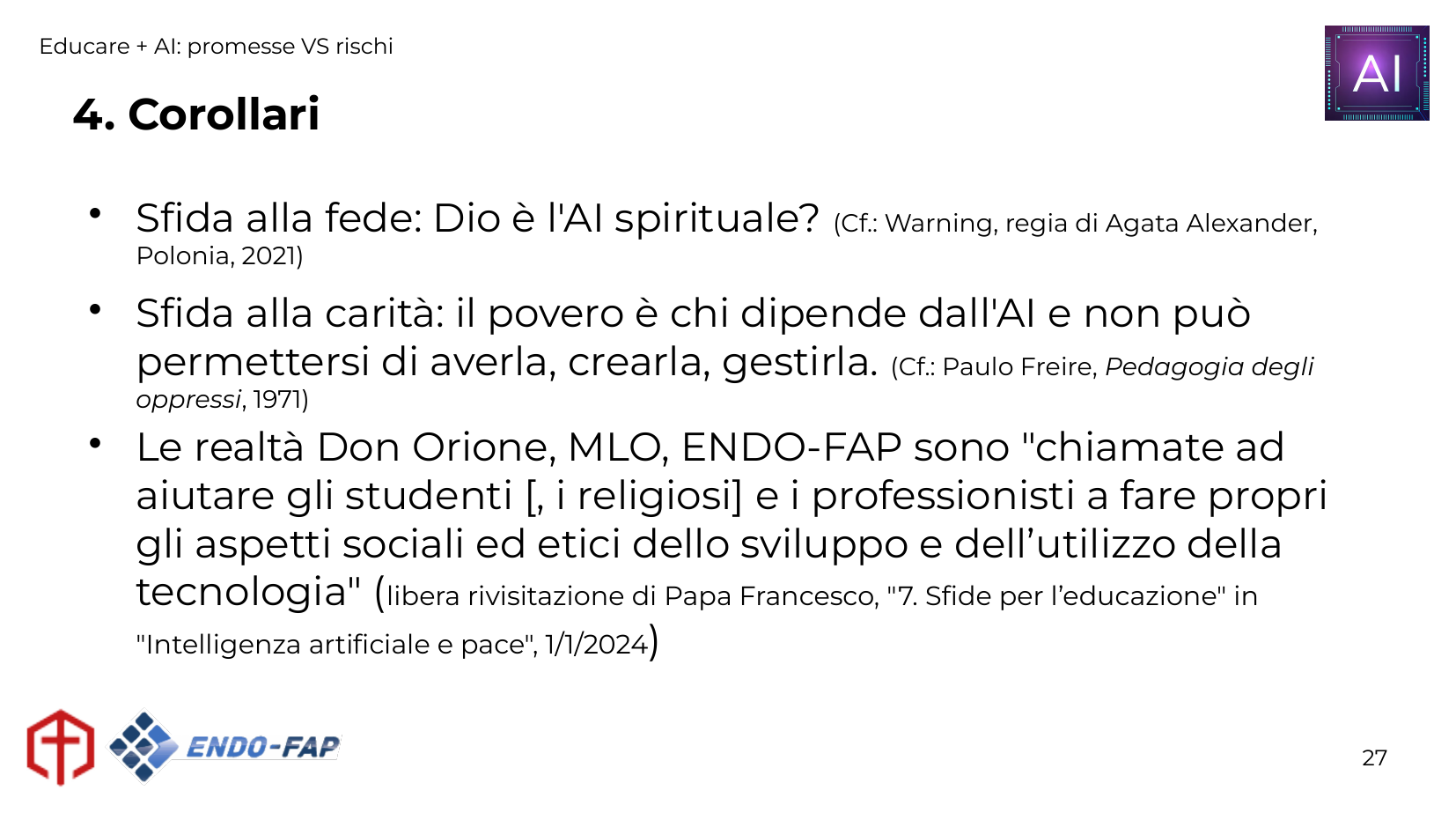

# 4. Corollari
Sfida alla fede: Dio è l'AI spirituale? (Cf.: Warning, regia di Agata Alexander, Polonia, 2021)
Sfida alla carità: il povero è chi dipende dall'AI e non può permettersi di averla, crearla, gestirla. (Cf.: Paulo Freire, Pedagogia degli oppressi, 1971)
Le realtà Don Orione, MLO, ENDO-FAP sono "chiamate ad aiutare gli studenti [, i religiosi] e i professionisti a fare propri gli aspetti sociali ed etici dello sviluppo e dell’utilizzo della tecnologia" (libera rivisitazione di Papa Francesco, "7. Sfide per l’educazione" in "Intelligenza artificiale e pace", 1/1/2024)